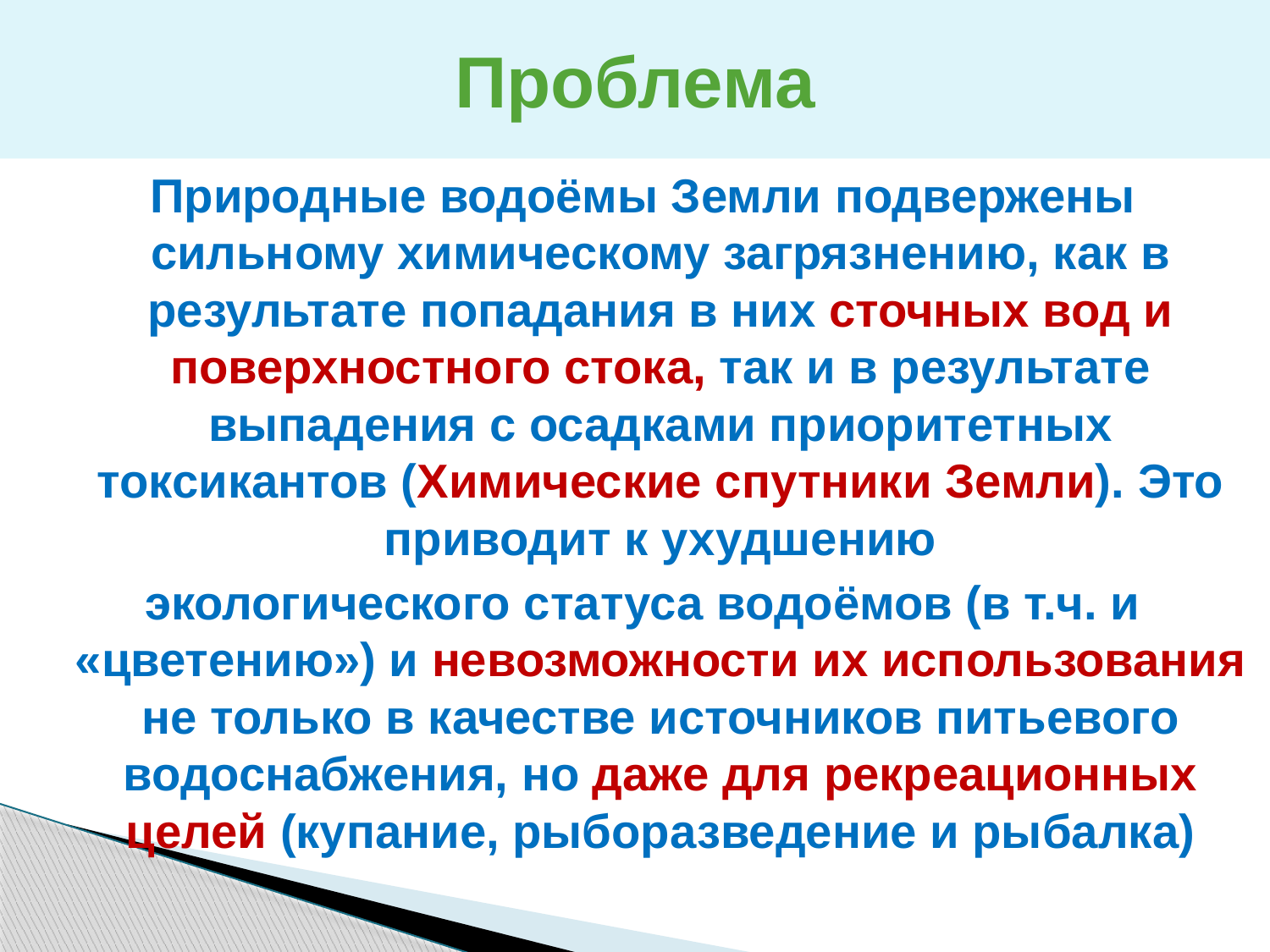

# Проблема
Природные водоёмы Земли подвержены сильному химическому загрязнению, как в результате попадания в них сточных вод и поверхностного стока, так и в результате выпадения с осадками приоритетных токсикантов (Химические спутники Земли). Это приводит к ухудшению
экологического статуса водоёмов (в т.ч. и «цветению») и невозможности их использования не только в качестве источников питьевого водоснабжения, но даже для рекреационных целей (купание, рыборазведение и рыбалка)